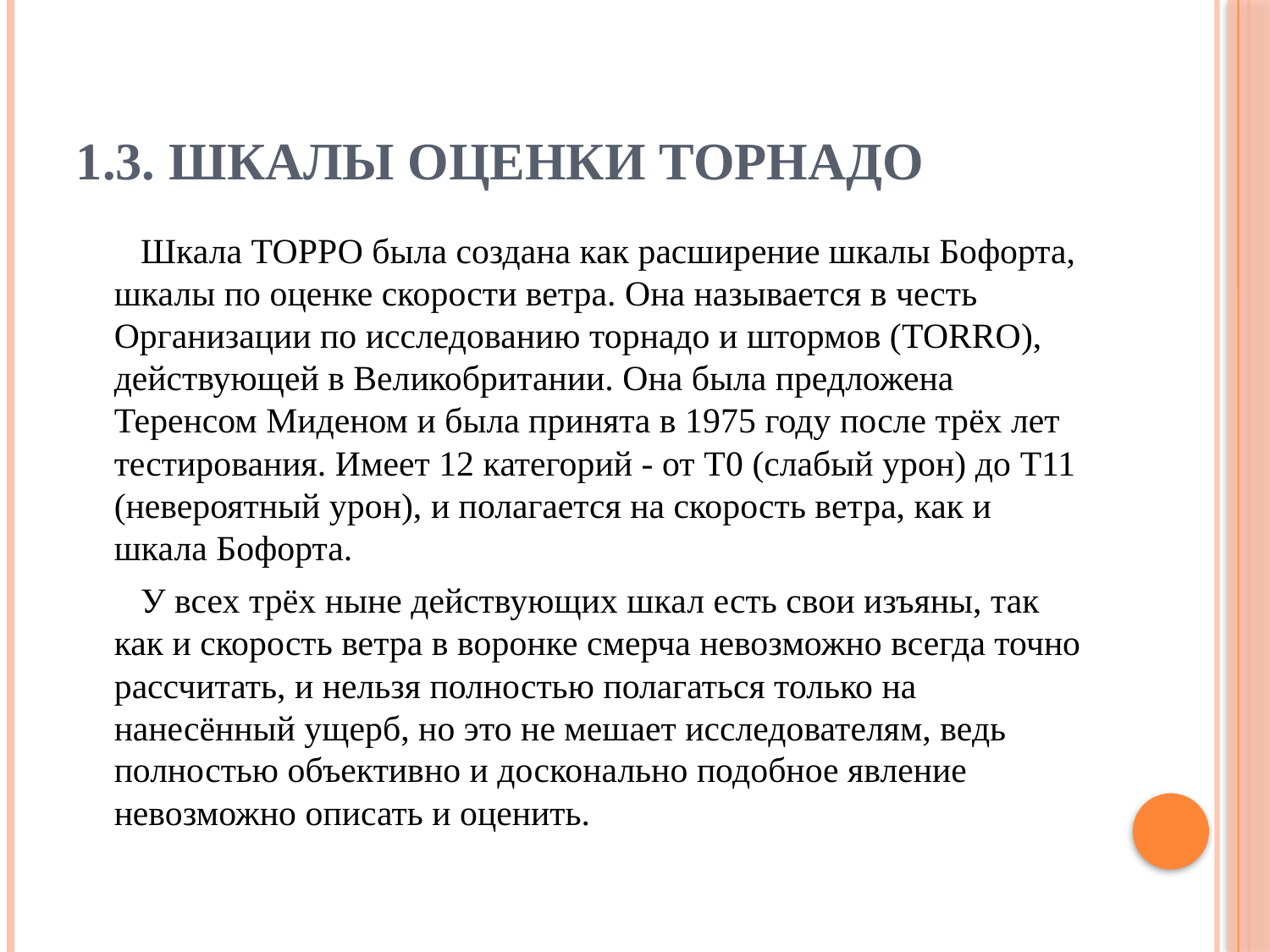

# 1.3. Шкалы оценки торнадо
	   Шкала ТОРРО была создана как расширение шкалы Бофорта, шкалы по оценке скорости ветра. Она называется в честь Организации по исследованию торнадо и штормов (TORRO), действующей в Великобритании. Она была предложена Теренсом Миденом и была принята в 1975 году после трёх лет тестирования. Имеет 12 категорий - от T0 (слабый урон) до T11 (невероятный урон), и полагается на скорость ветра, как и шкала Бофорта.
	   У всех трёх ныне действующих шкал есть свои изъяны, так как и скорость ветра в воронке смерча невозможно всегда точно рассчитать, и нельзя полностью полагаться только на нанесённый ущерб, но это не мешает исследователям, ведь полностью объективно и досконально подобное явление невозможно описать и оценить.